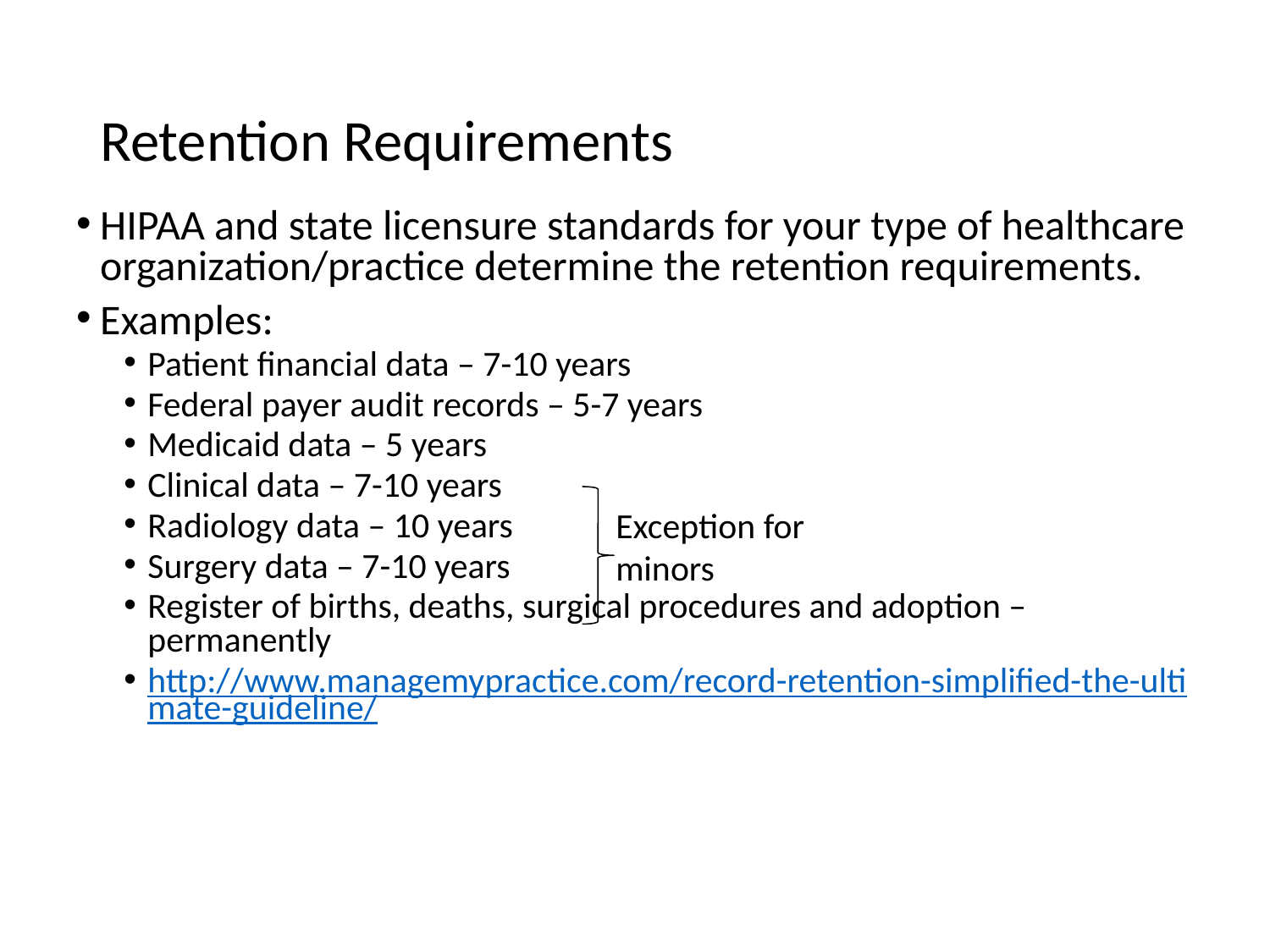

# Retention Requirements
HIPAA and state licensure standards for your type of healthcare organization/practice determine the retention requirements.
Examples:
Patient financial data – 7-10 years
Federal payer audit records – 5-7 years
Medicaid data – 5 years
Clinical data – 7-10 years
Radiology data – 10 years
Surgery data – 7-10 years
Register of births, deaths, surgical procedures and adoption – permanently
http://www.managemypractice.com/record-retention-simplified-the-ultimate-guideline/

Exception for minors